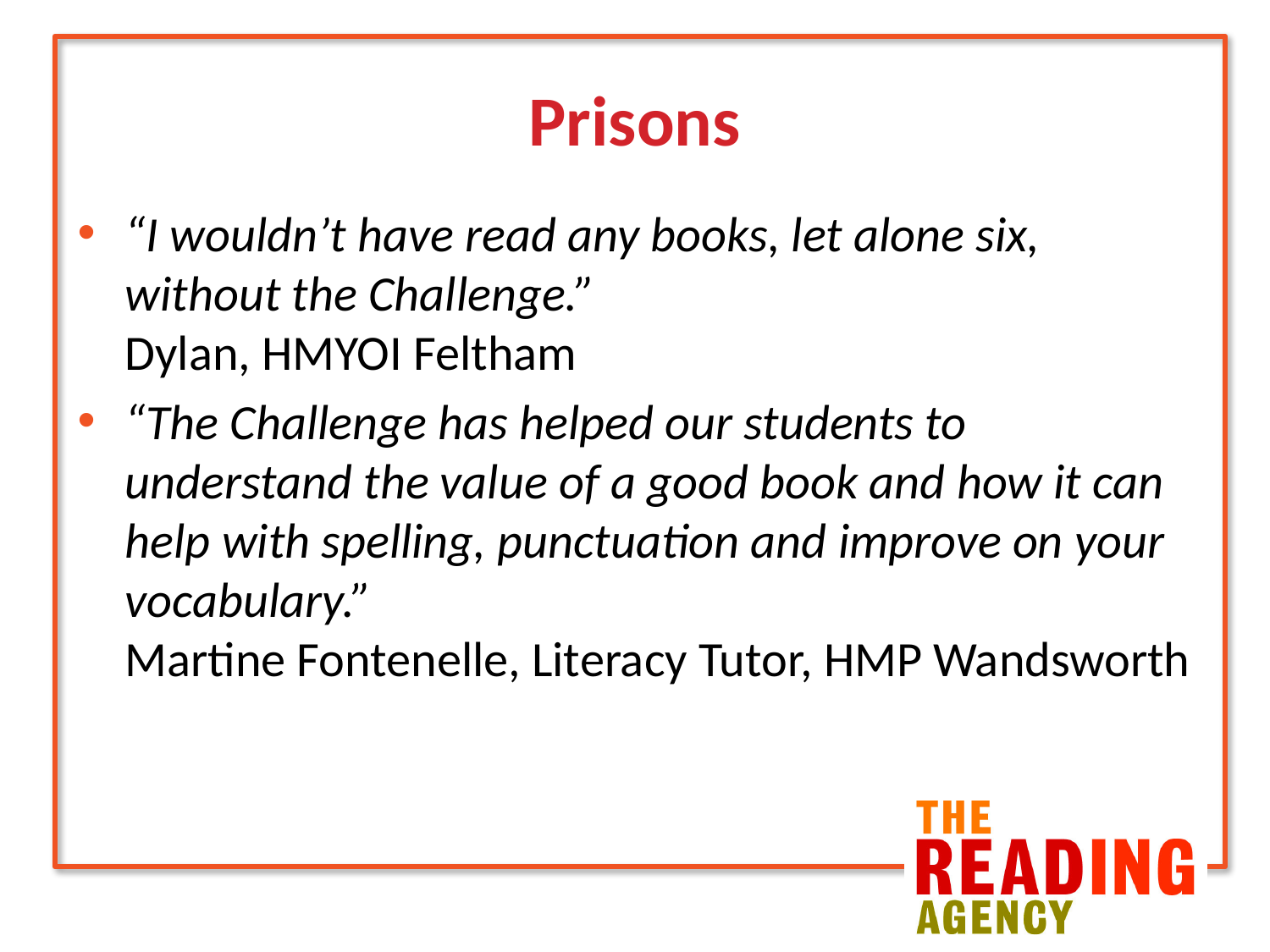

# Prisons
“I wouldn’t have read any books, let alone six, without the Challenge.”
Dylan, HMYOI Feltham
“The Challenge has helped our students to understand the value of a good book and how it can help with spelling, punctuation and improve on your vocabulary.”
Martine Fontenelle, Literacy Tutor, HMP Wandsworth